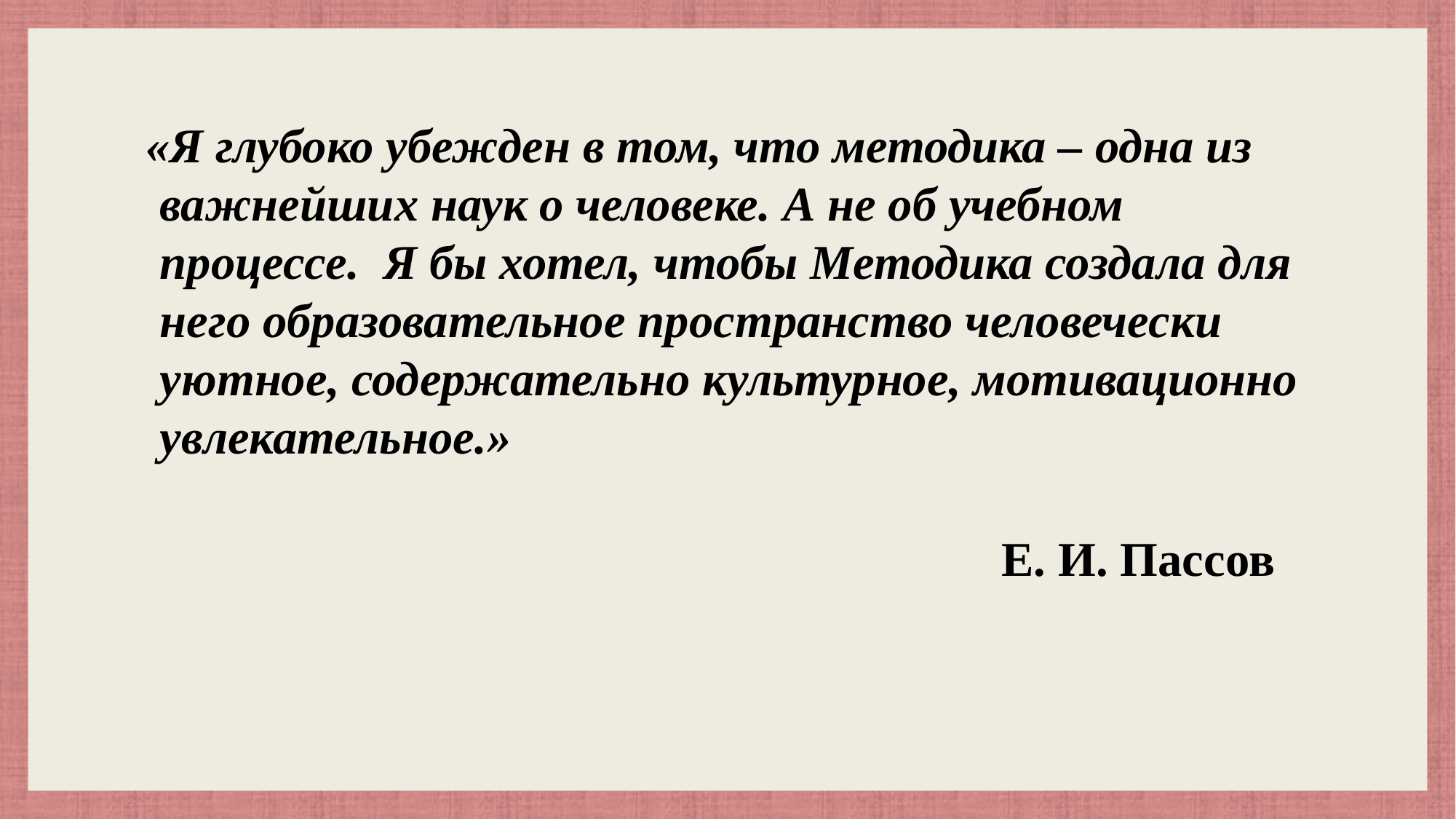

«Я глубоко убежден в том, что методика – одна из важнейших наук о человеке. А не об учебном процессе.  Я бы хотел, чтобы Методика создала для него образовательное пространство человечески уютное, содержательно культурное, мотивационно увлекательное.»

                                                                                                                 Е. И. Пассов